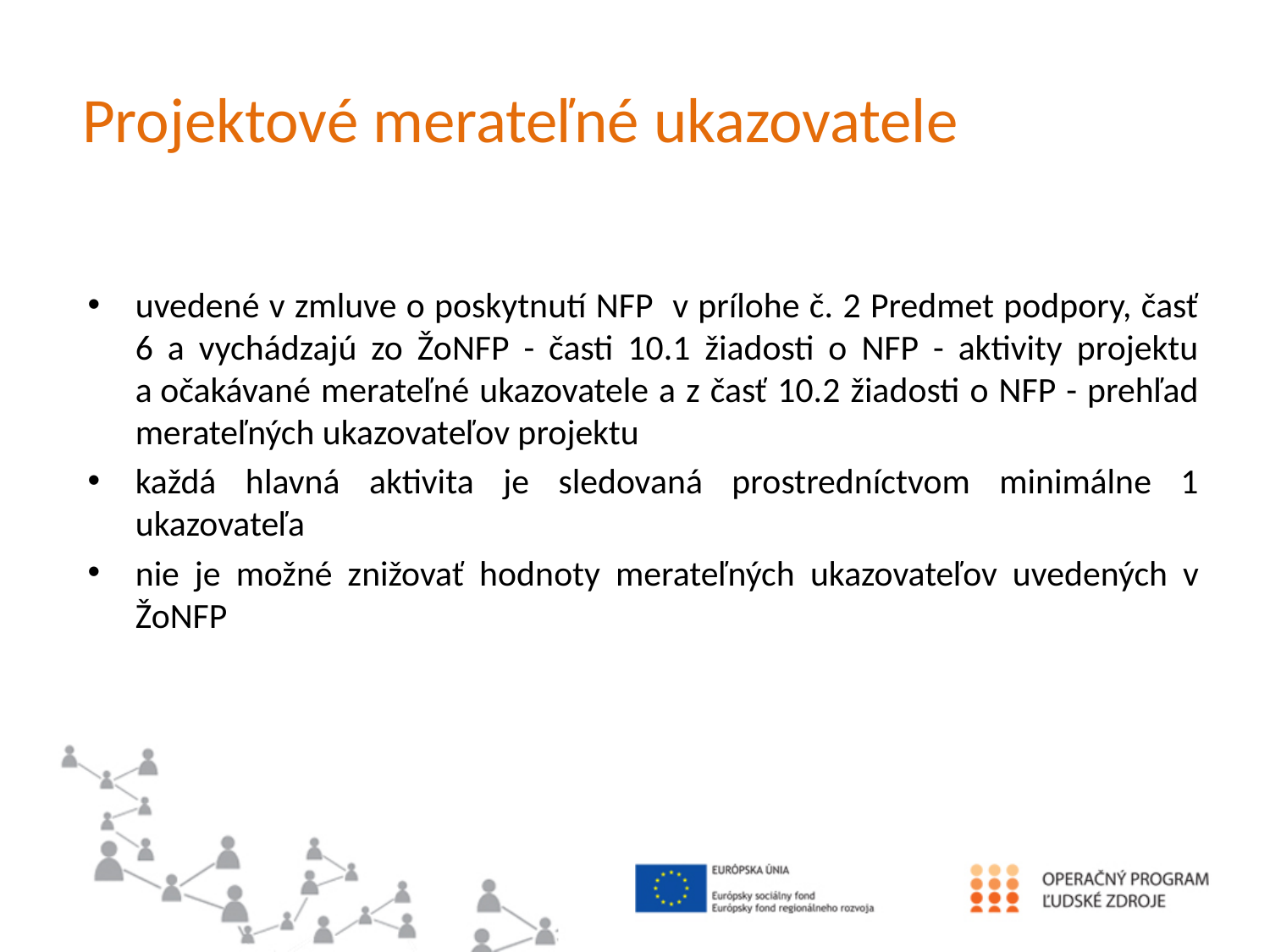

# Projektové merateľné ukazovatele
uvedené v zmluve o poskytnutí NFP  v prílohe č. 2 Predmet podpory, časť 6 a vychádzajú zo ŽoNFP - časti 10.1 žiadosti o NFP - aktivity projektu a očakávané merateľné ukazovatele a z časť 10.2 žiadosti o NFP - prehľad merateľných ukazovateľov projektu
každá hlavná aktivita je sledovaná prostredníctvom minimálne 1 ukazovateľa
nie je možné znižovať hodnoty merateľných ukazovateľov uvedených v ŽoNFP